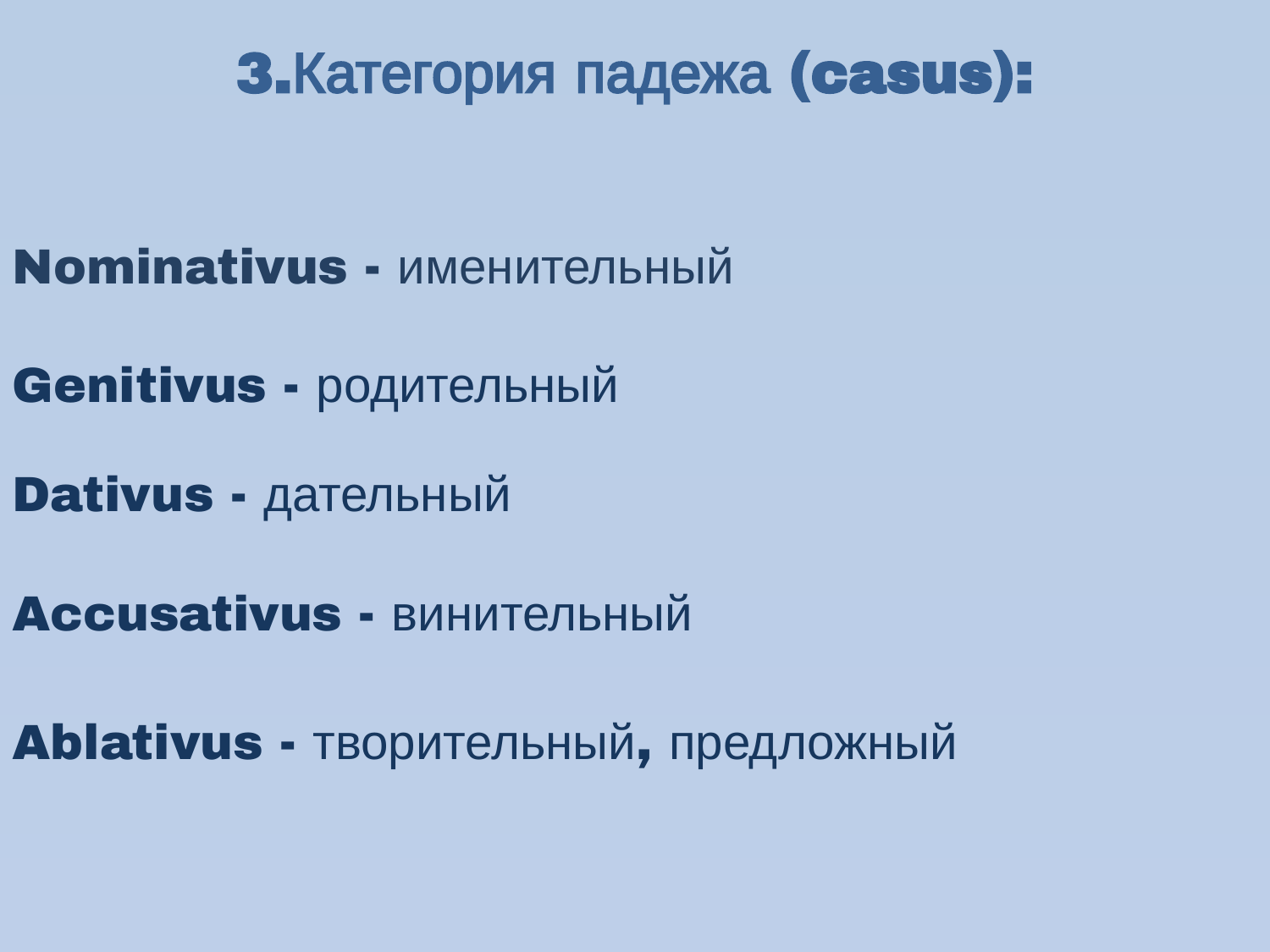

3.Категория падежа (casus):

Nominativus - именительный

Genitivus - родительный
Dativus - дательный

Accusativus - винительный

Ablativus - творительный, предложный